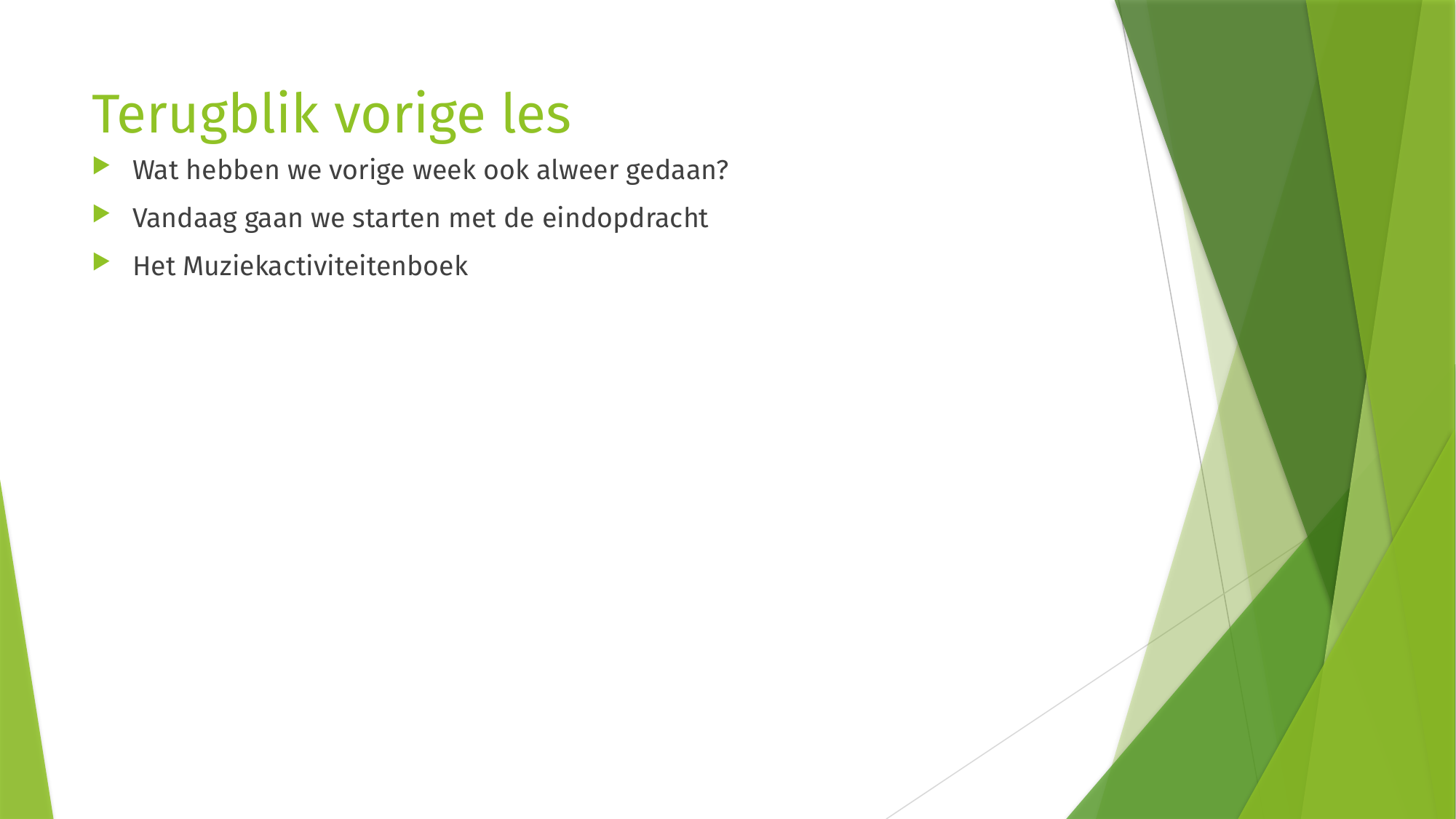

# Terugblik vorige les
Wat hebben we vorige week ook alweer gedaan?
Vandaag gaan we starten met de eindopdracht
Het Muziekactiviteitenboek